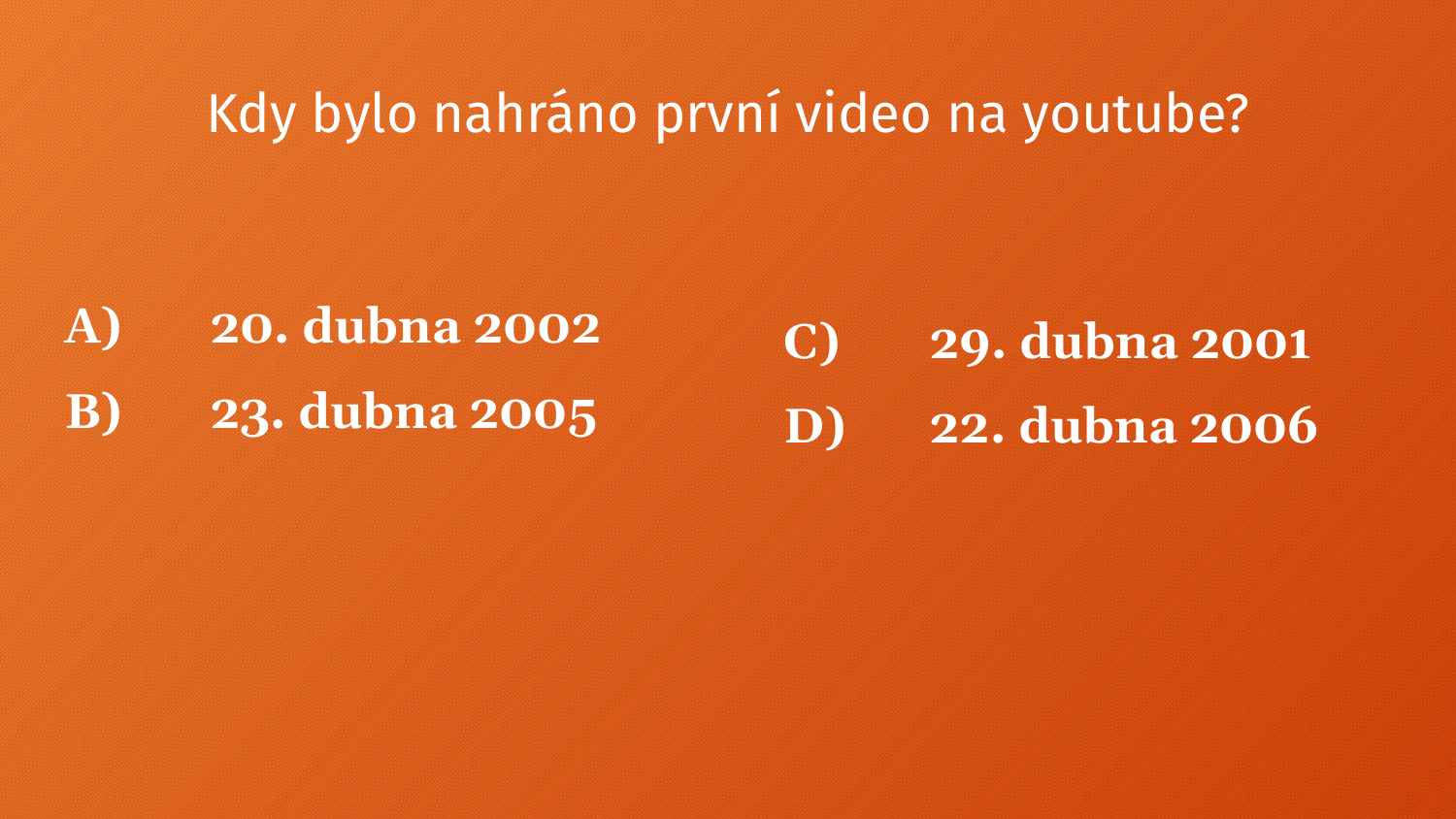

# Kdy bylo nahráno první video na youtube?

A)	20. dubna 2002
B)	23. dubna 2005

C)	29. dubna 2001
D)	22. dubna 2006